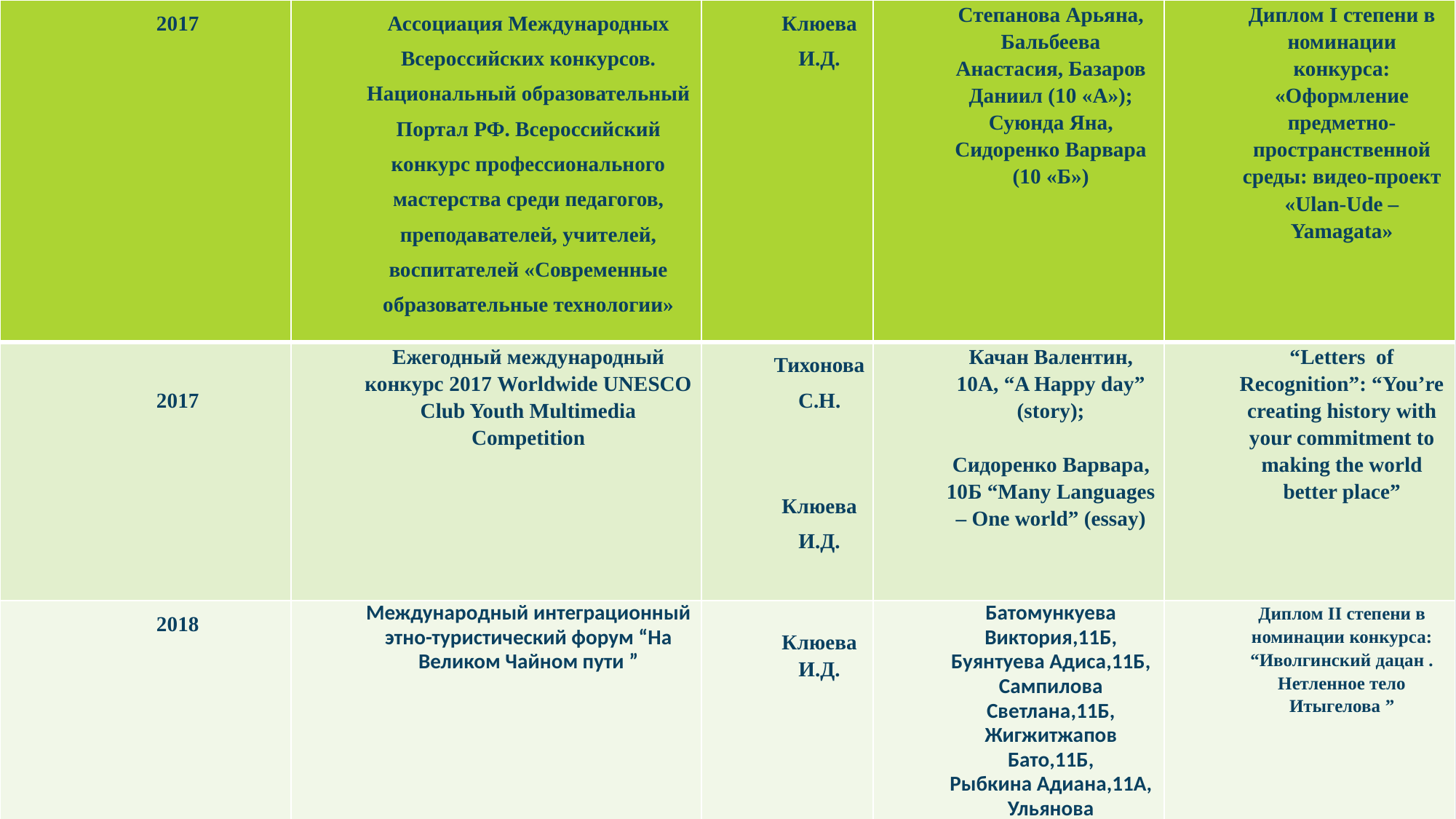

| 2017 | Ассоциация Международных Всероссийских конкурсов. Национальный образовательный Портал РФ. Всероссийский конкурс профессионального мастерства среди педагогов, преподавателей, учителей, воспитателей «Современные образовательные технологии» | Клюева И.Д. | Степанова Арьяна, Бальбеева Анастасия, Базаров Даниил (10 «А»); Суюнда Яна, Сидоренко Варвара (10 «Б») | Диплом I степени в номинации конкурса: «Оформление предметно-пространственной среды: видео-проект «Ulan-Ude – Yamagata» |
| --- | --- | --- | --- | --- |
| 2017 | Ежегодный международный конкурс 2017 Worldwide UNESCO Club Youth Multimedia Competition | Тихонова С.Н.     Клюева И.Д. | Качан Валентин, 10А, “A Happy day” (story);   Сидоренко Варвара, 10Б “Many Languages – One world” (essay) | “Letters of Recognition”: “You’re creating history with your commitment to making the world better place” |
| 2018 | Международный интеграционный этно-туристический форум “На Великом Чайном пути ” | Клюева И.Д. | Батомункуева Виктория,11Б, Буянтуева Адиса,11Б, Сампилова Светлана,11Б, Жигжитжапов Бато,11Б, Рыбкина Адиана,11А, Ульянова Дарима,11А, Дамбарабжаев Абидо,11А, Базаров Даниил,11А, Чимитцыренов Владимир,11А | Диплом II степени в номинации конкурса: “Иволгинский дацан . Нетленное тело Итыгелова ” |
|  |  |  |  |  |
|  |  |  |  |  |
|  |  |  |  |  |
#